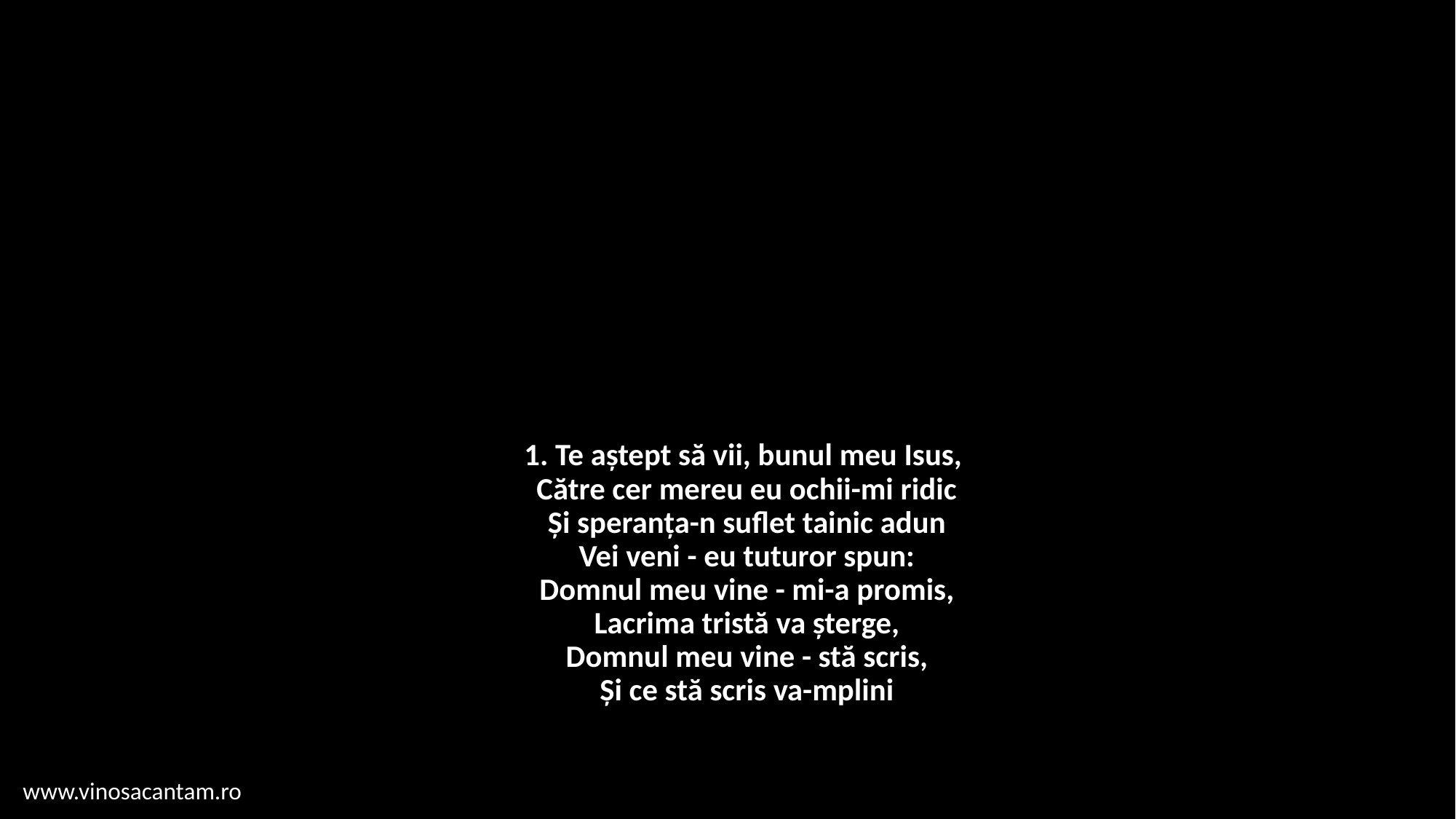

# 1. Te aștept să vii, bunul meu Isus, Către cer mereu eu ochii-mi ridic Și speranța-n suflet tainic adun Vei veni - eu tuturor spun: Domnul meu vine - mi-a promis, Lacrima tristă va șterge, Domnul meu vine - stă scris, Și ce stă scris va-mplini
www.vinosacantam.ro